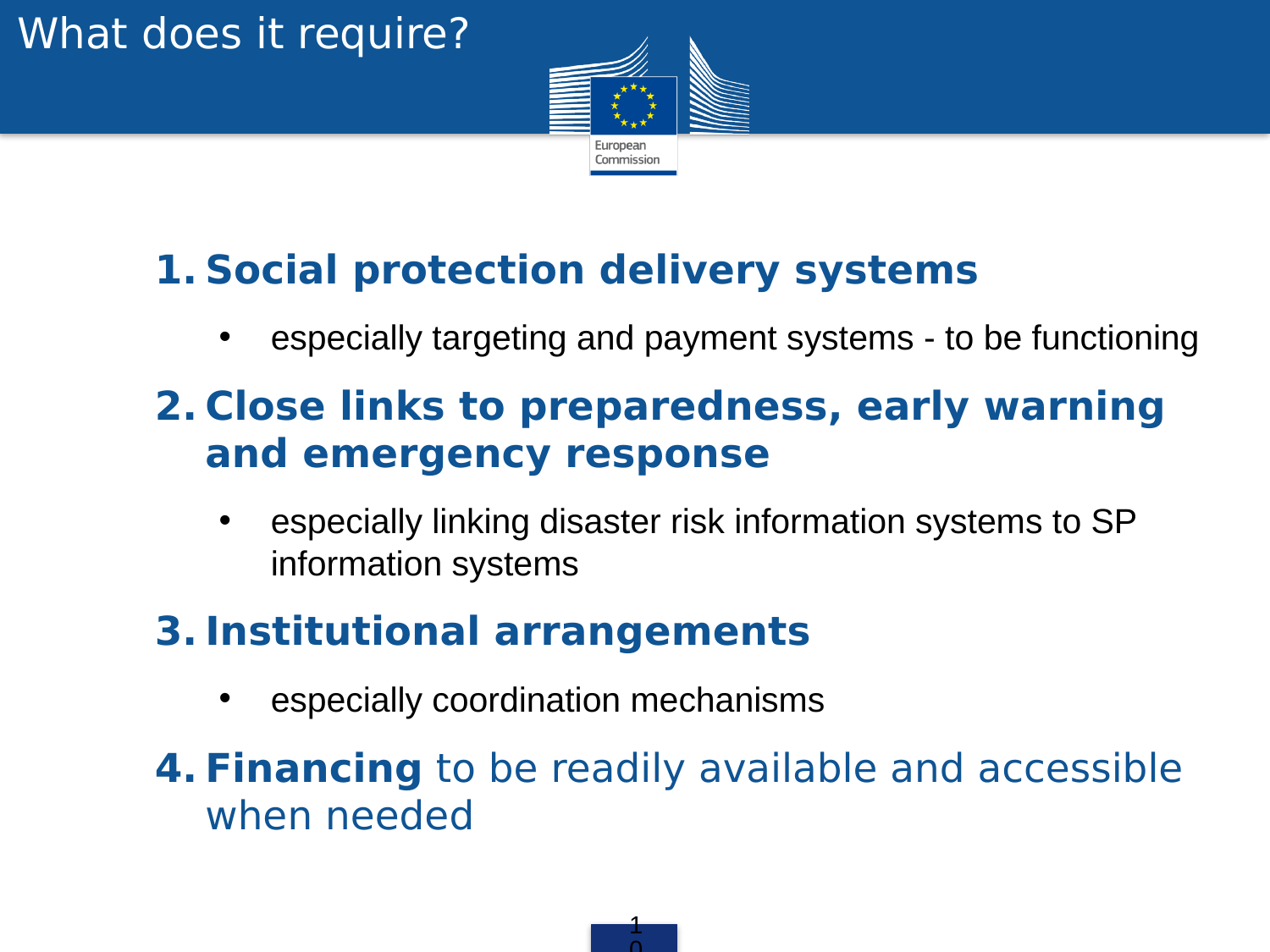

What does it require?
Social protection delivery systems
especially targeting and payment systems - to be functioning
Close links to preparedness, early warning and emergency response
especially linking disaster risk information systems to SP information systems
Institutional arrangements
especially coordination mechanisms
Financing to be readily available and accessible when needed
10